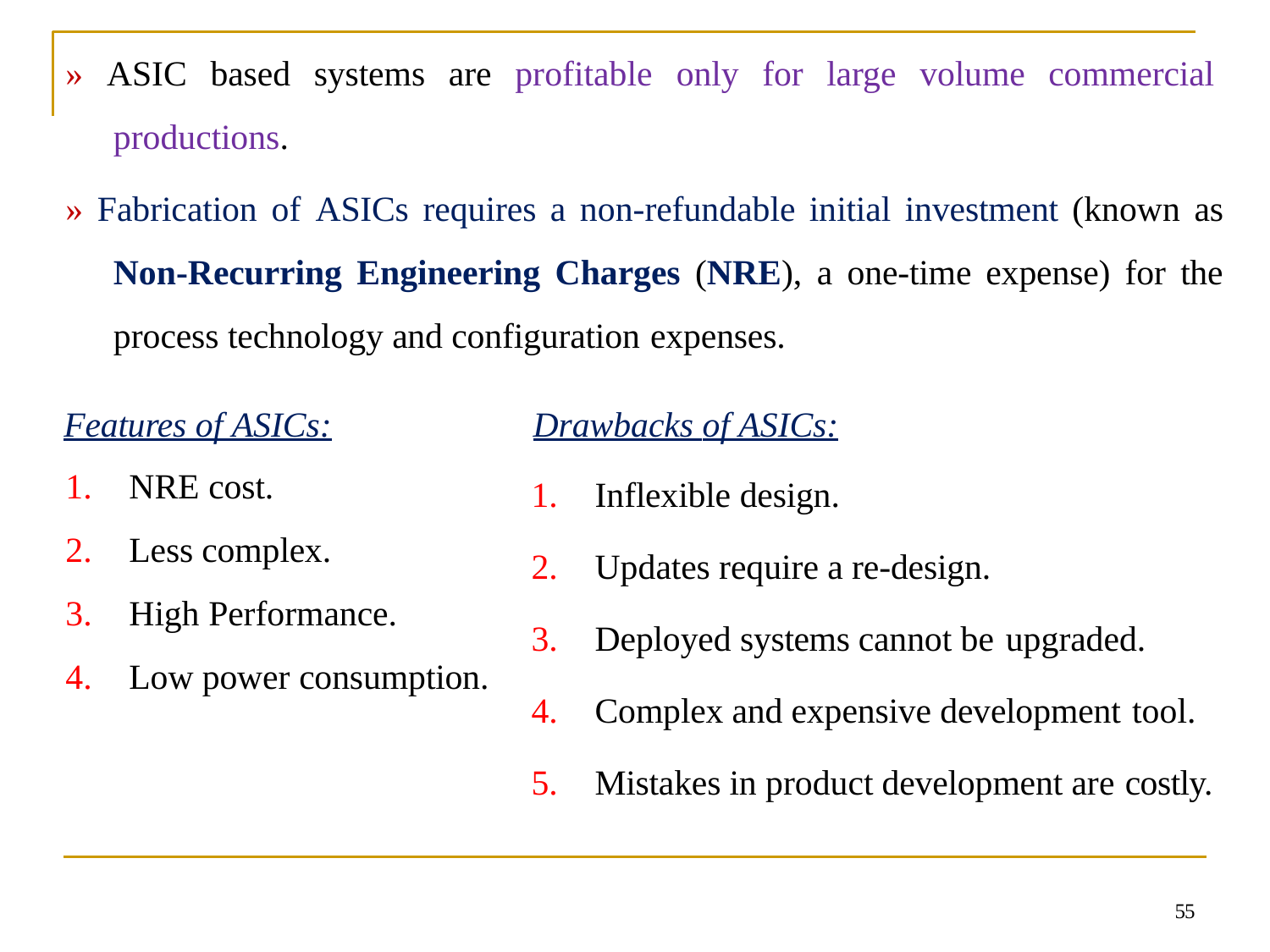

» ASIC based systems are profitable only for large volume commercial  productions.
» Fabrication of ASICs requires a non-refundable initial investment (known as  Non-Recurring Engineering Charges (NRE), a one-time expense) for the  process technology and configuration expenses.

Features of ASICs:	Drawbacks of ASICs:
NRE cost.
Less complex.
High Performance.
Low power consumption.
Inflexible design.
Updates require a re-design.
Deployed systems cannot be upgraded.
Complex and expensive development tool.
Mistakes in product development are costly.
55